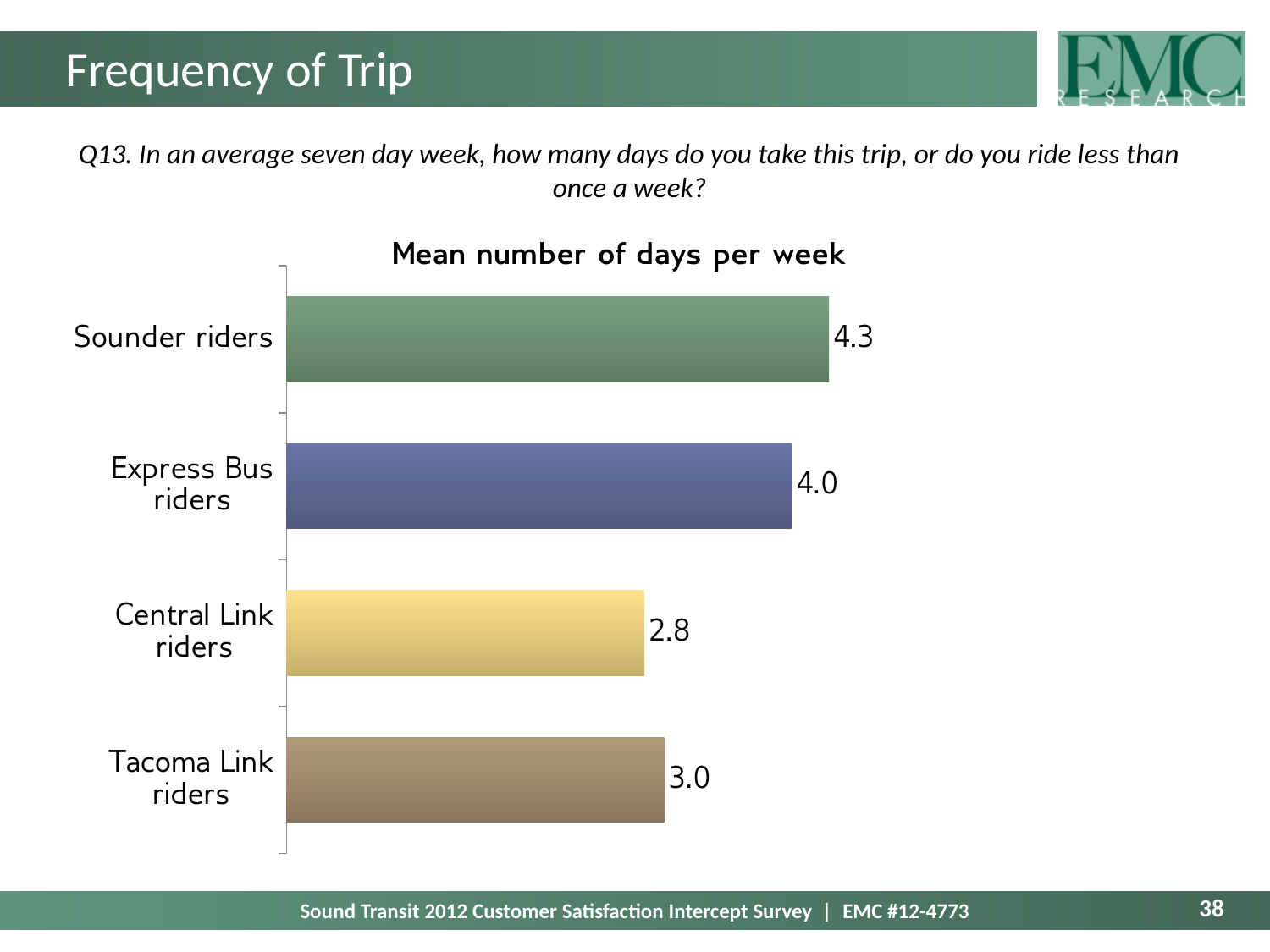

# Frequency of Trip
Q13. In an average seven day week, how many days do you take this trip, or do you ride less than once a week?

### Chart: Mean number of days per week

| Category | Column2 |
|---|---|
| Sounder riders | 4.272047519564003 |
| Express Bus riders | 3.9825650620768895 |
| Central Link riders | 2.8193110233867835 |
| Tacoma Link riders | 2.976377952755904 |